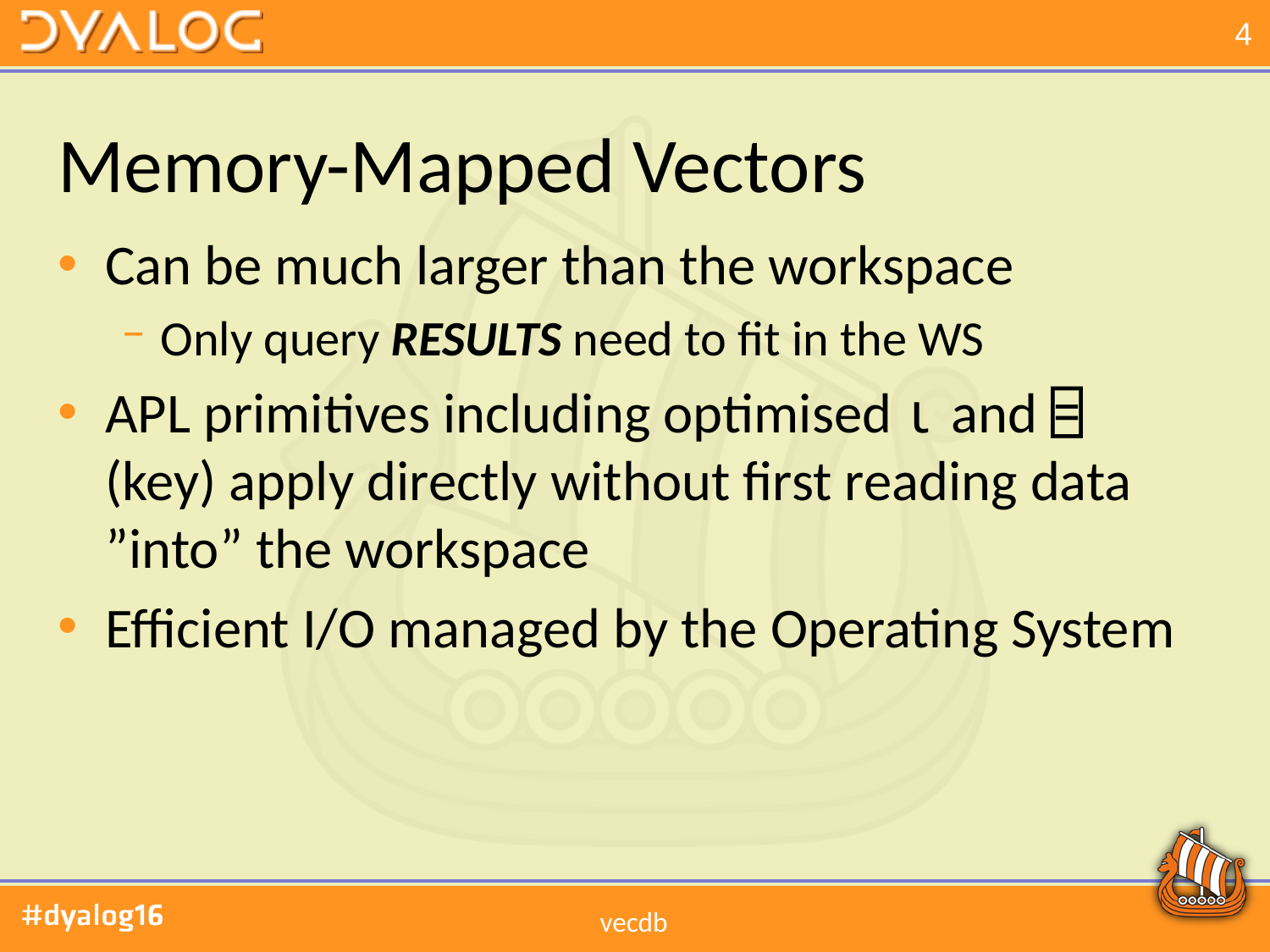

# Memory-Mapped Vectors
Can be much larger than the workspace
Only query RESULTS need to fit in the WS
APL primitives including optimised ⍳ and ⌸ (key) apply directly without first reading data ”into” the workspace
Efficient I/O managed by the Operating System

vecdb